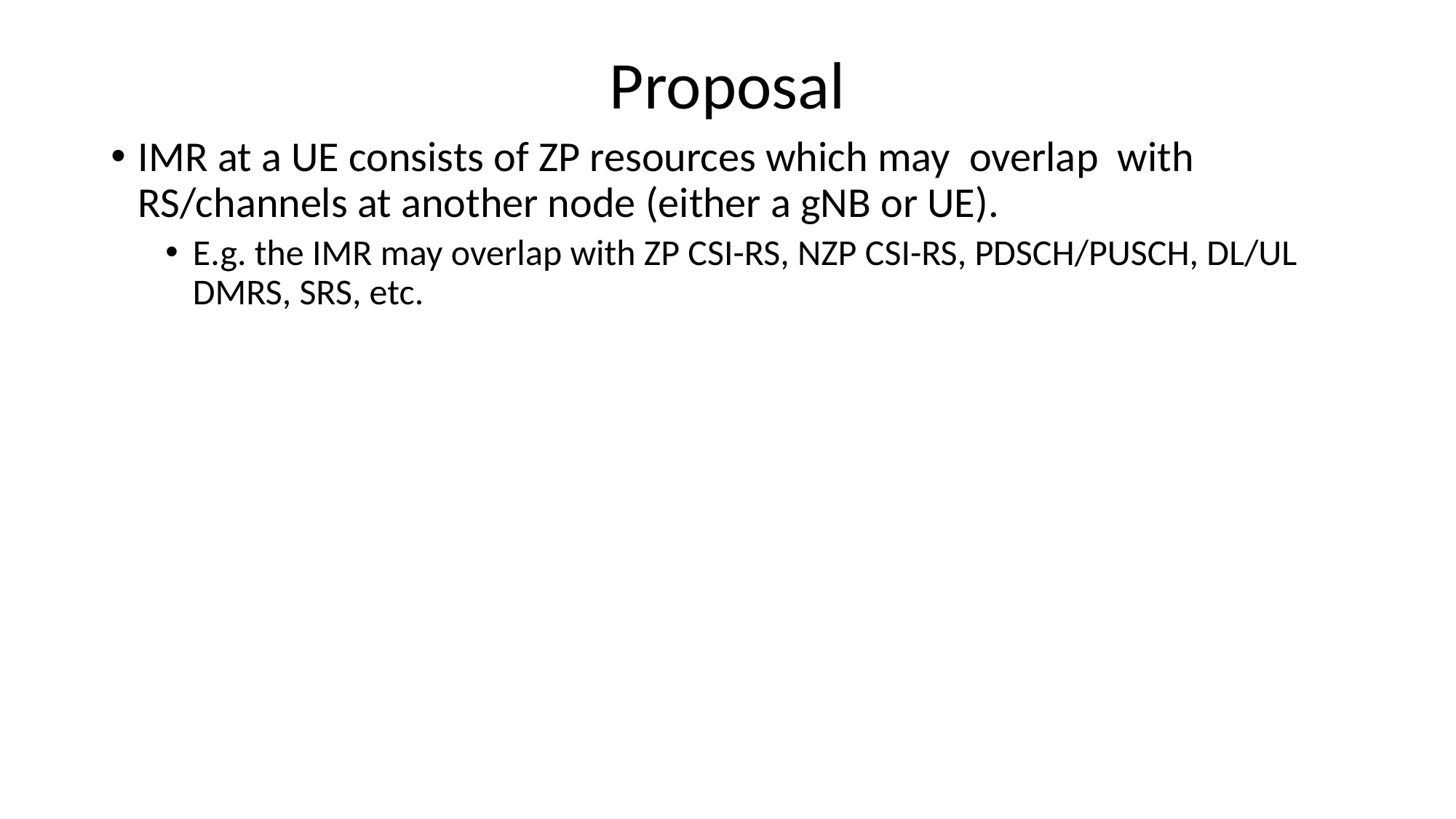

# Proposal
IMR at a UE consists of ZP resources which may  overlap  with   RS/channels at another node (either a gNB or UE).
E.g. the IMR may overlap with ZP CSI-RS, NZP CSI-RS, PDSCH/PUSCH, DL/UL DMRS, SRS, etc.